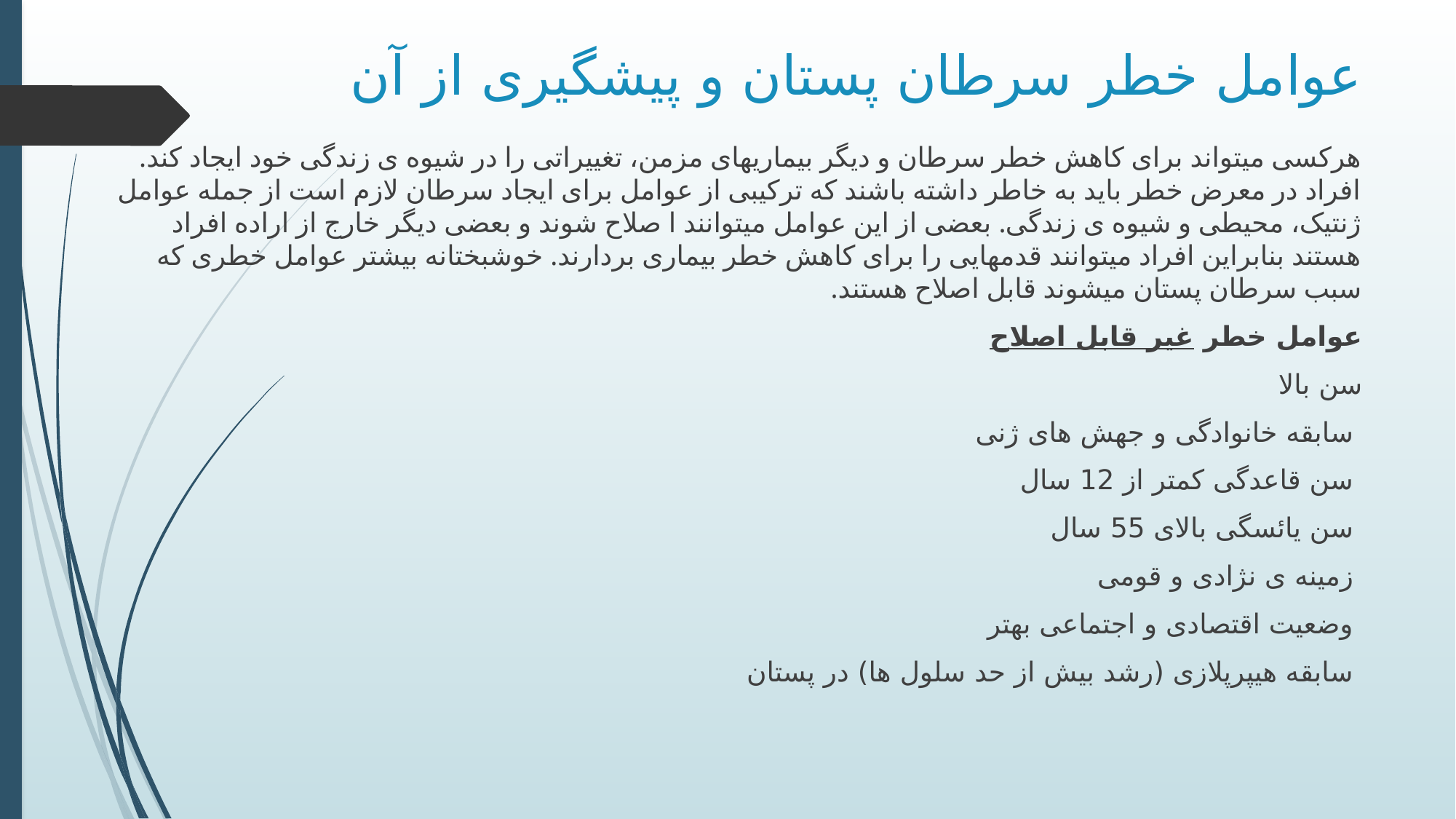

# عوامل خطر سرطان پستان و پیشگیری از آن
هرکسی میتواند برای کاهش خطر سرطان و دیگر بیماریهای مزمن، تغییراتی را در شیوه ی زندگی خود ایجاد کند. افراد در معرض خطر باید به خاطر داشته باشند که ترکیبی از عوامل برای ایجاد سرطان لازم است از جمله عوامل ژنتیک، محیطی و شیوه ی زندگی. بعضی از این عوامل میتوانند ا صلاح شوند و بعضی دیگر خارج از اراده افراد هستند بنابراین افراد میتوانند قدمهایی را برای کاهش خطر بیماری بردارند. خوشبختانه بیشتر عوامل خطری که سبب سرطان پستان میشوند قابل اصلاح هستند.
عوامل خطر غیر قابل اصلاح
سن بالا
 سابقه خانوادگی و جهش های ژنی
 سن قاعدگی کمتر از 12 سال
 سن یائسگی بالای 55 سال
 زمینه ی نژادی و قومی
 وضعیت اقتصادی و اجتماعی بهتر
 سابقه هیپرپلازی (رشد بیش از حد سلول ها) در پستان